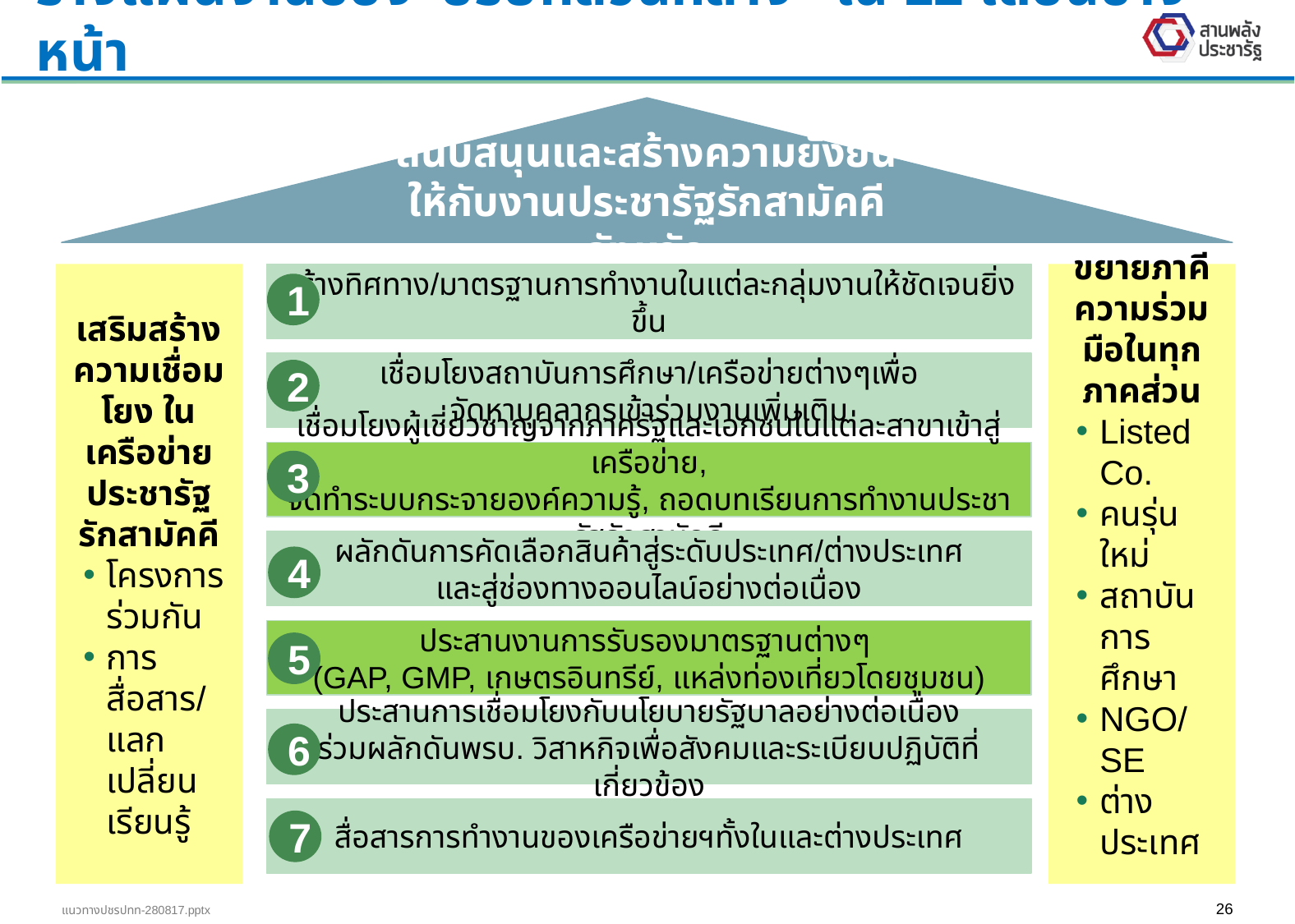

# ร่างแผนงานของ"บริษัทส่วนกลาง" ใน 12 เดือนข้างหน้า
สนับสนุนและสร้างความยั่งยืน
ให้กับงานประชารัฐรักสามัคคีจังหวัด
เสริมสร้างความเชื่อมโยง ในเครือข่าย
ประชารัฐ
รักสามัคคี
โครงการร่วมกัน
การสื่อสาร/แลกเปลี่ยนเรียนรู้
ขยายภาคีความร่วมมือในทุกภาคส่วน
Listed Co.
คนรุ่นใหม่
สถาบันการศึกษา
NGO/SE
ต่างประเทศ

สร้างทิศทาง/มาตรฐานการทำงานในแต่ละกลุ่มงานให้ชัดเจนยิ่งขึ้น
1
เชื่อมโยงสถาบันการศึกษา/เครือข่ายต่างๆเพื่อ
จัดหาบุคลากรเข้าร่วมงานเพิ่มเติม
2
เชื่อมโยงผู้เชี่ยวชาญจากภาครัฐและเอกชนในแต่ละสาขาเข้าสู่เครือข่าย,
จัดทำระบบกระจายองค์ความรู้, ถอดบทเรียนการทำงานประชารัฐรักสามัคคี
3
ผลักดันการคัดเลือกสินค้าสู่ระดับประเทศ/ต่างประเทศ
และสู่ช่องทางออนไลน์อย่างต่อเนื่อง
4
ประสานงานการรับรองมาตรฐานต่างๆ
(GAP, GMP, เกษตรอินทรีย์, แหล่งท่องเที่ยวโดยชุมชน)
5
ประสานการเชื่อมโยงกับนโยบายรัฐบาลอย่างต่อเนื่อง
ร่วมผลักดันพรบ. วิสาหกิจเพื่อสังคมและระเบียบปฏิบัติที่เกี่ยวข้อง
6
สื่อสารการทำงานของเครือข่ายฯทั้งในและต่างประเทศ
7